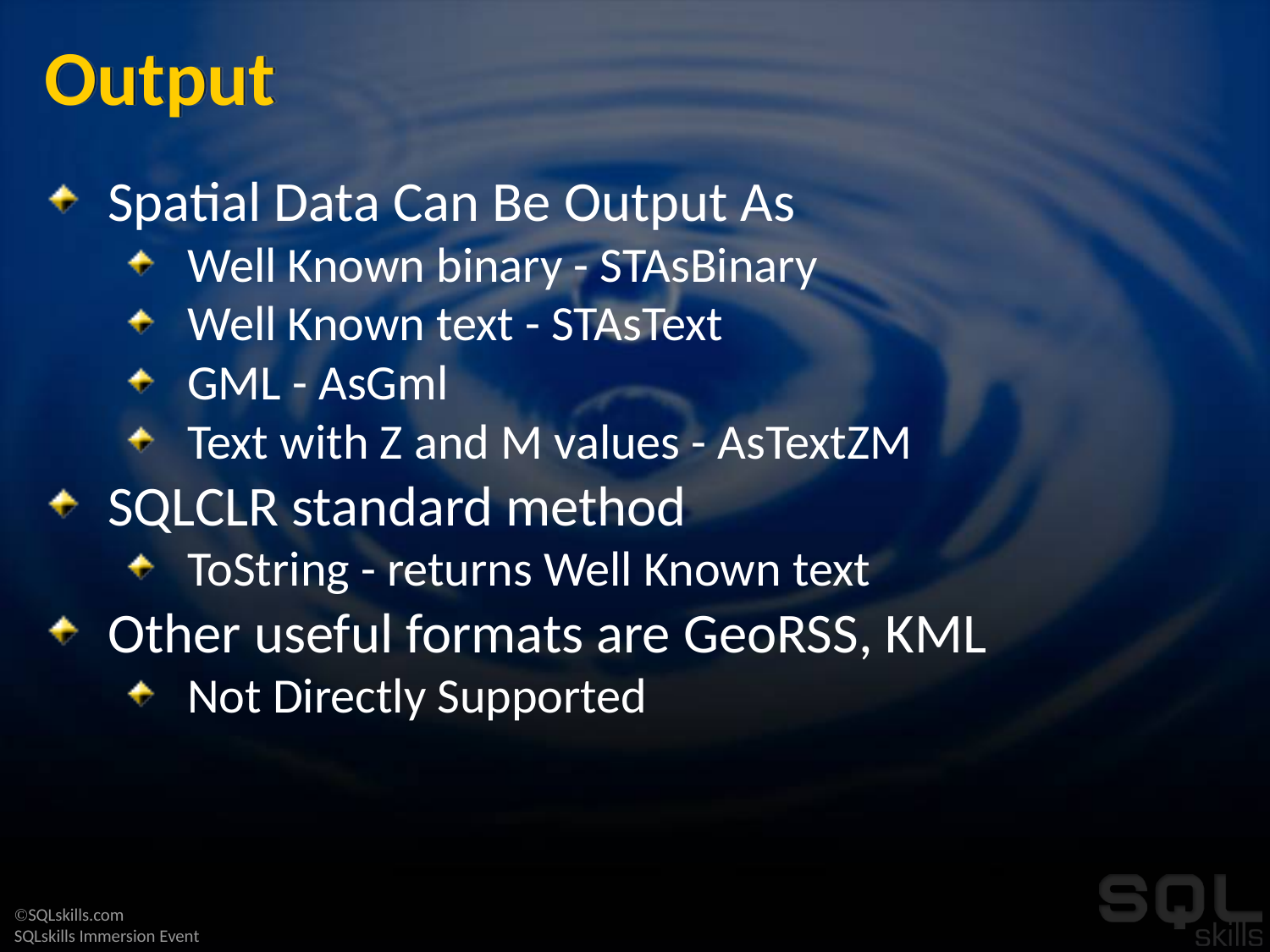

# Output
Spatial Data Can Be Output As
Well Known binary - STAsBinary
Well Known text - STAsText
GML - AsGml
Text with Z and M values - AsTextZM
SQLCLR standard method
ToString - returns Well Known text
Other useful formats are GeoRSS, KML
Not Directly Supported